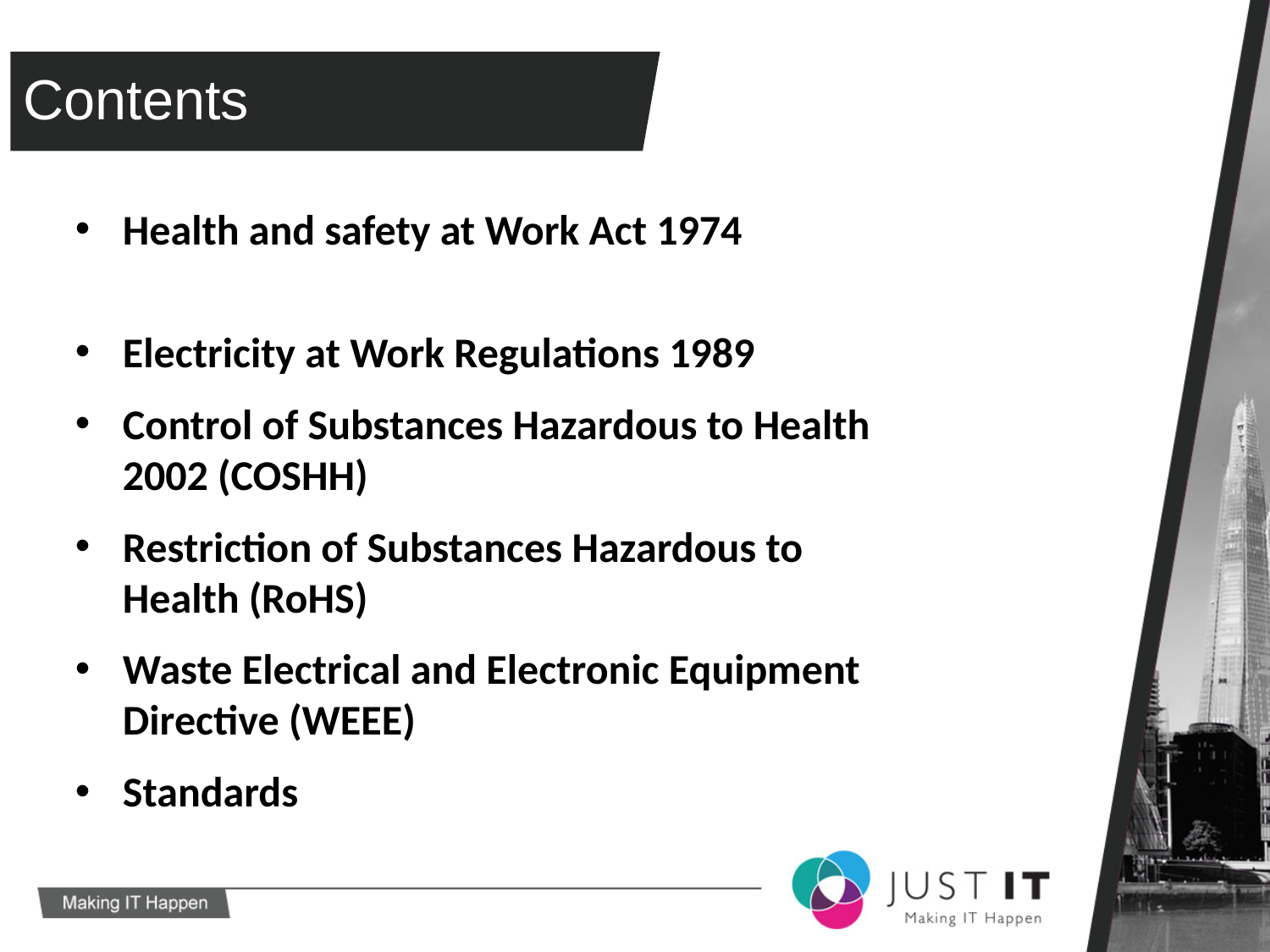

# Contents

Health and safety at Work Act 1974
Electricity at Work Regulations 1989
Control of Substances Hazardous to Health 2002 (COSHH)
Restriction of Substances Hazardous to Health (RoHS)
Waste Electrical and Electronic Equipment Directive (WEEE)
Standards